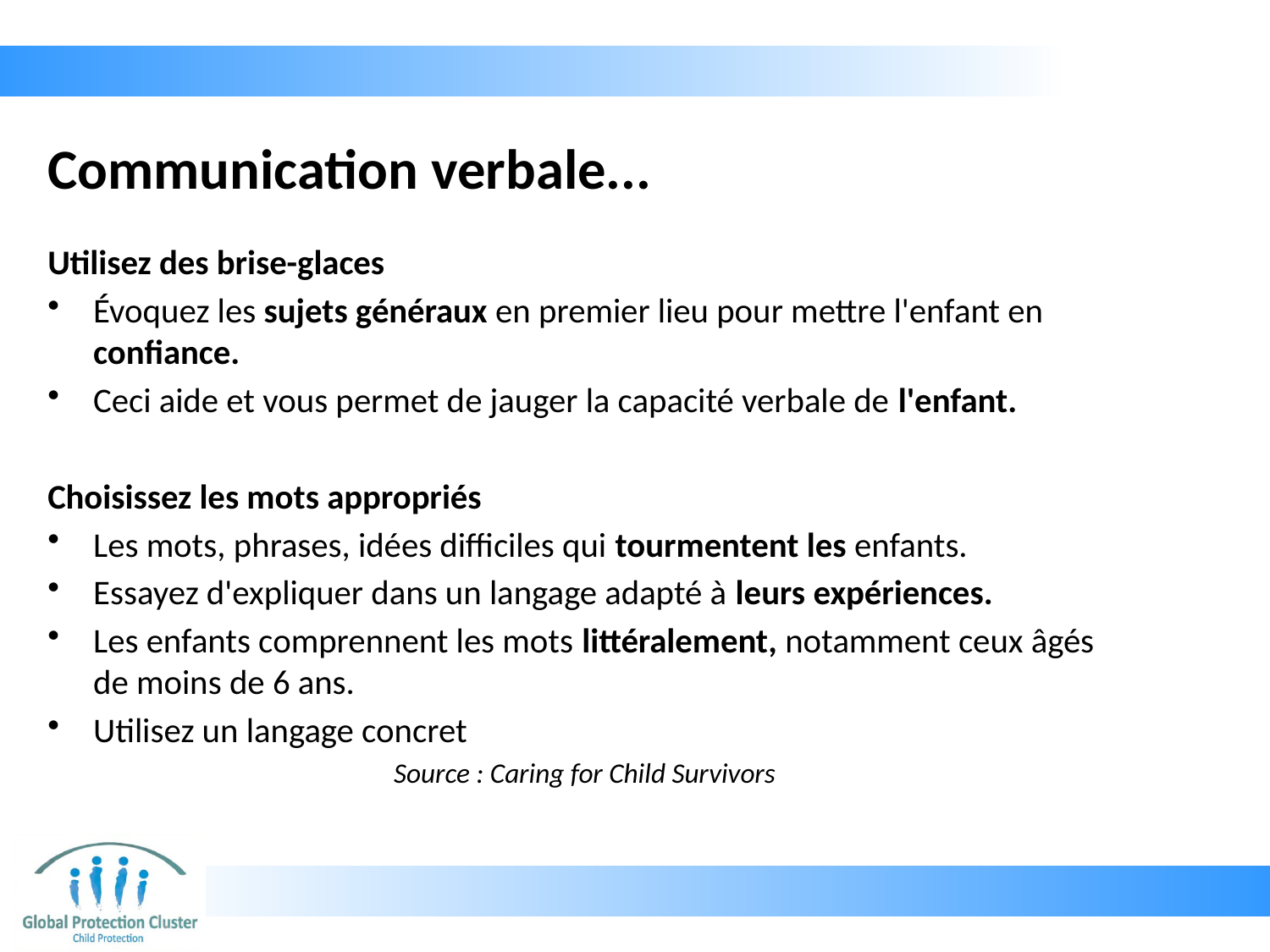

# Communication verbale...

Utilisez des brise-glaces
Évoquez les sujets généraux en premier lieu pour mettre l'enfant en confiance.
Ceci aide et vous permet de jauger la capacité verbale de l'enfant.

Choisissez les mots appropriés
Les mots, phrases, idées difficiles qui tourmentent les enfants.
Essayez d'expliquer dans un langage adapté à leurs expériences.
Les enfants comprennent les mots littéralement, notamment ceux âgés de moins de 6 ans.
Utilisez un langage concret
Source : Caring for Child Survivors